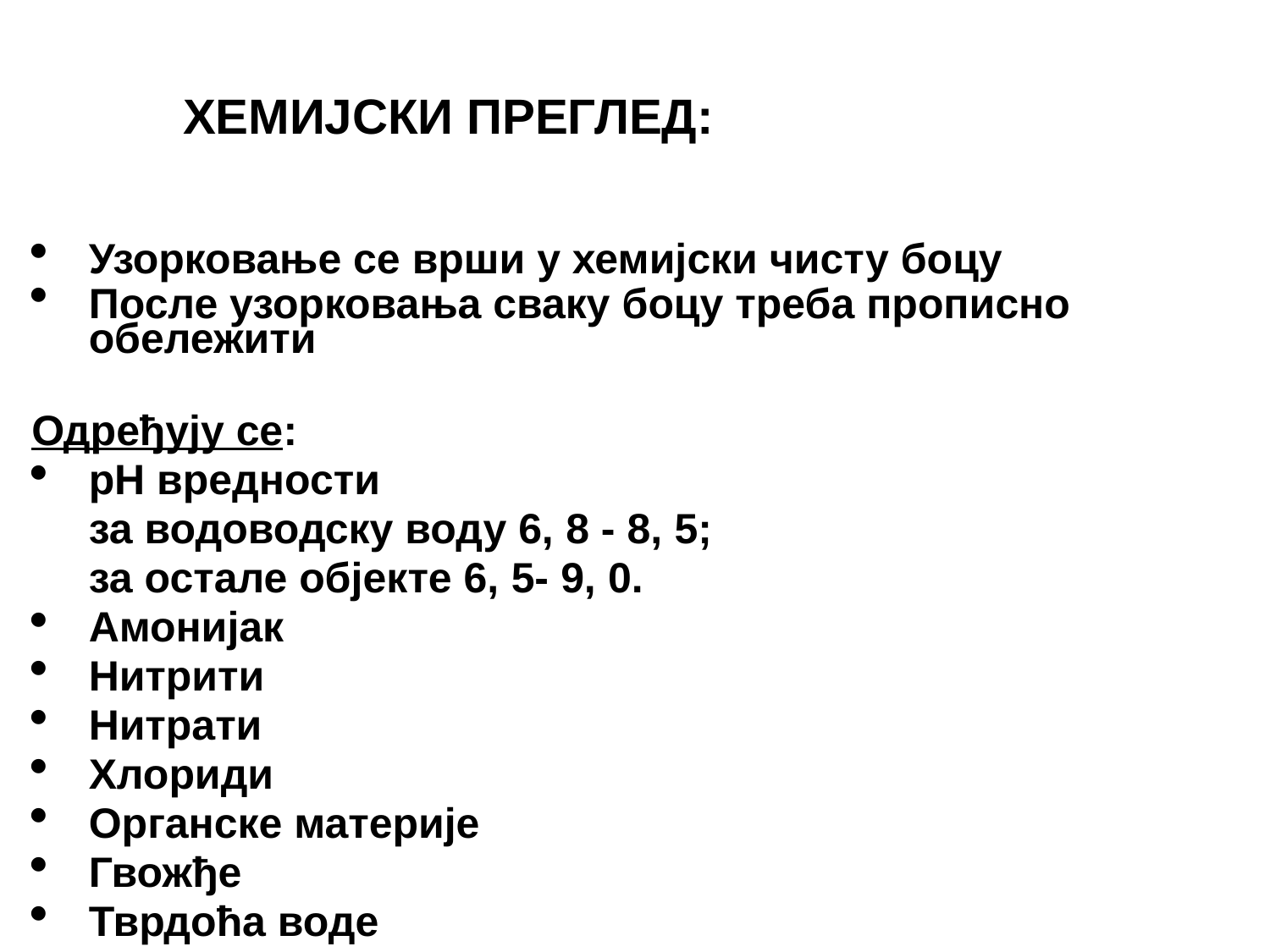

ХЕМИЈСКИ ПРЕГЛЕД:

Узорковање се врши у хемијски чисту боцу
После узорковања сваку боцу треба прописно обележити

Одређују се:
pH вредности
	за водоводску воду 6, 8 - 8, 5;
	за остале објекте 6, 5- 9, 0.
Амонијак
Нитрити
Нитрати
Хлориди
Органске материје
Гвожђе
Тврдоћа воде